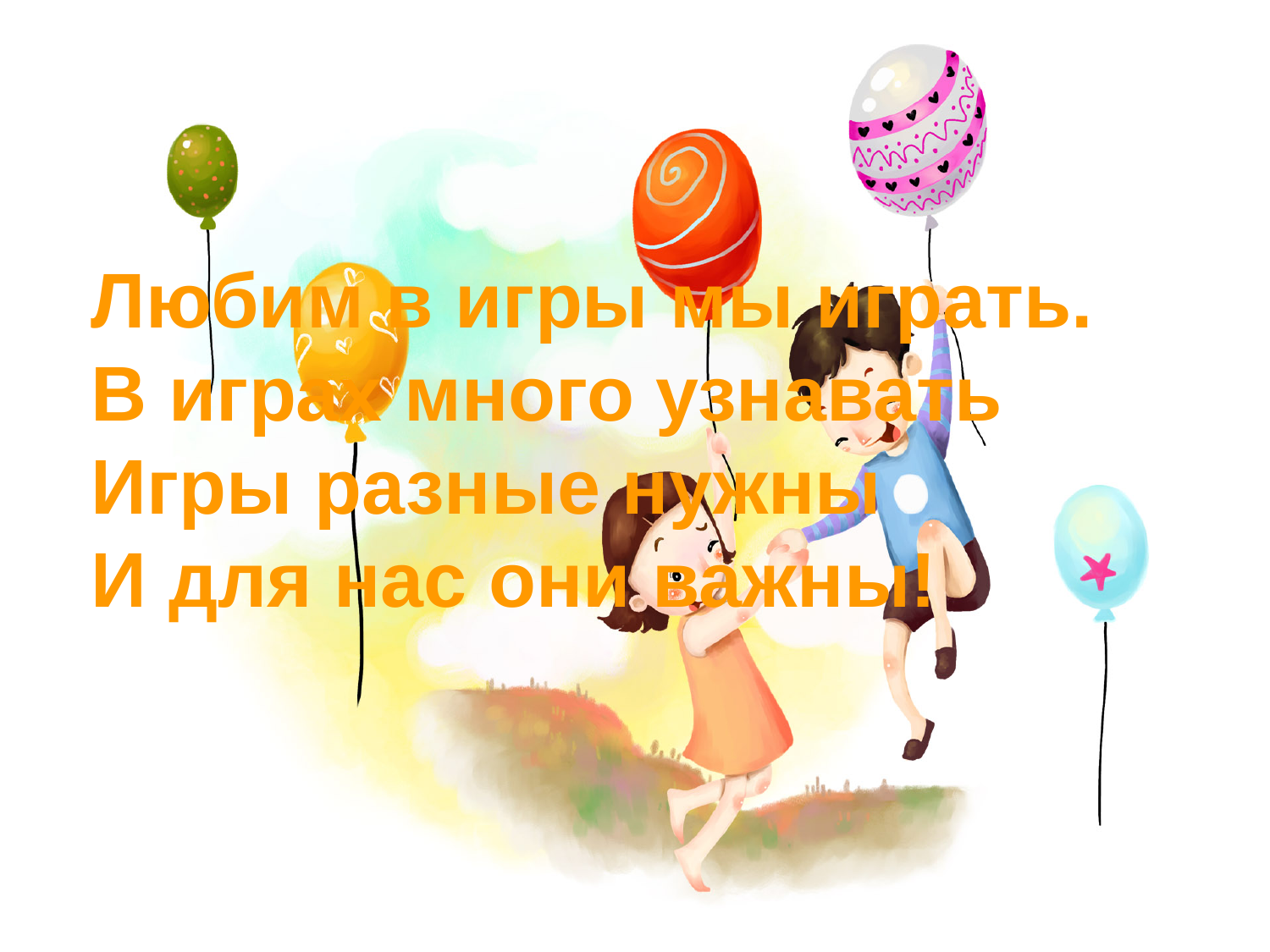

Любим в игры мы играть.
В играх много узнавать
Игры разные нужны
И для нас они важны!